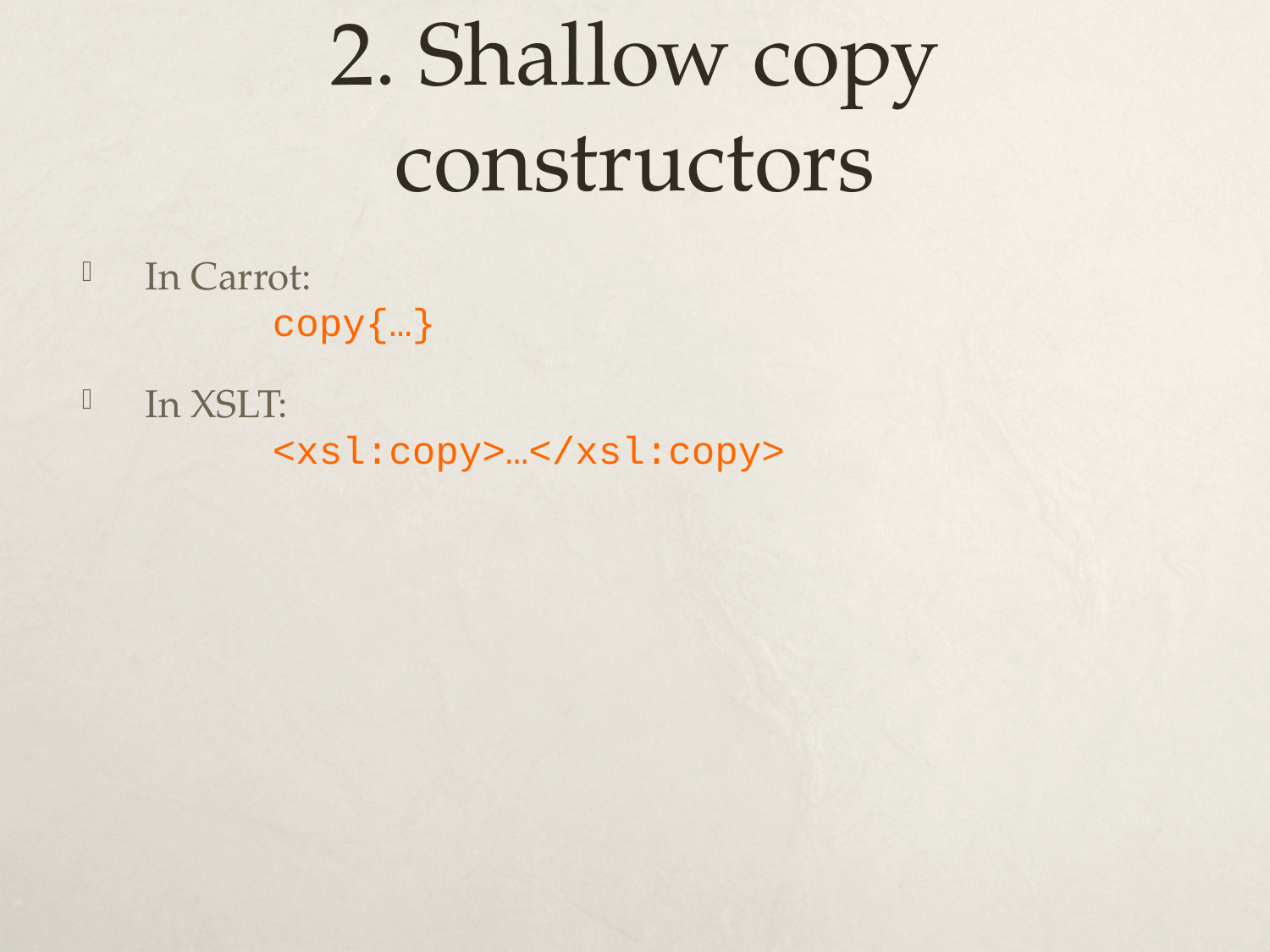

# 2. Shallow copy constructors
In Carrot:
	copy{…}
In XSLT:
	<xsl:copy>…</xsl:copy>